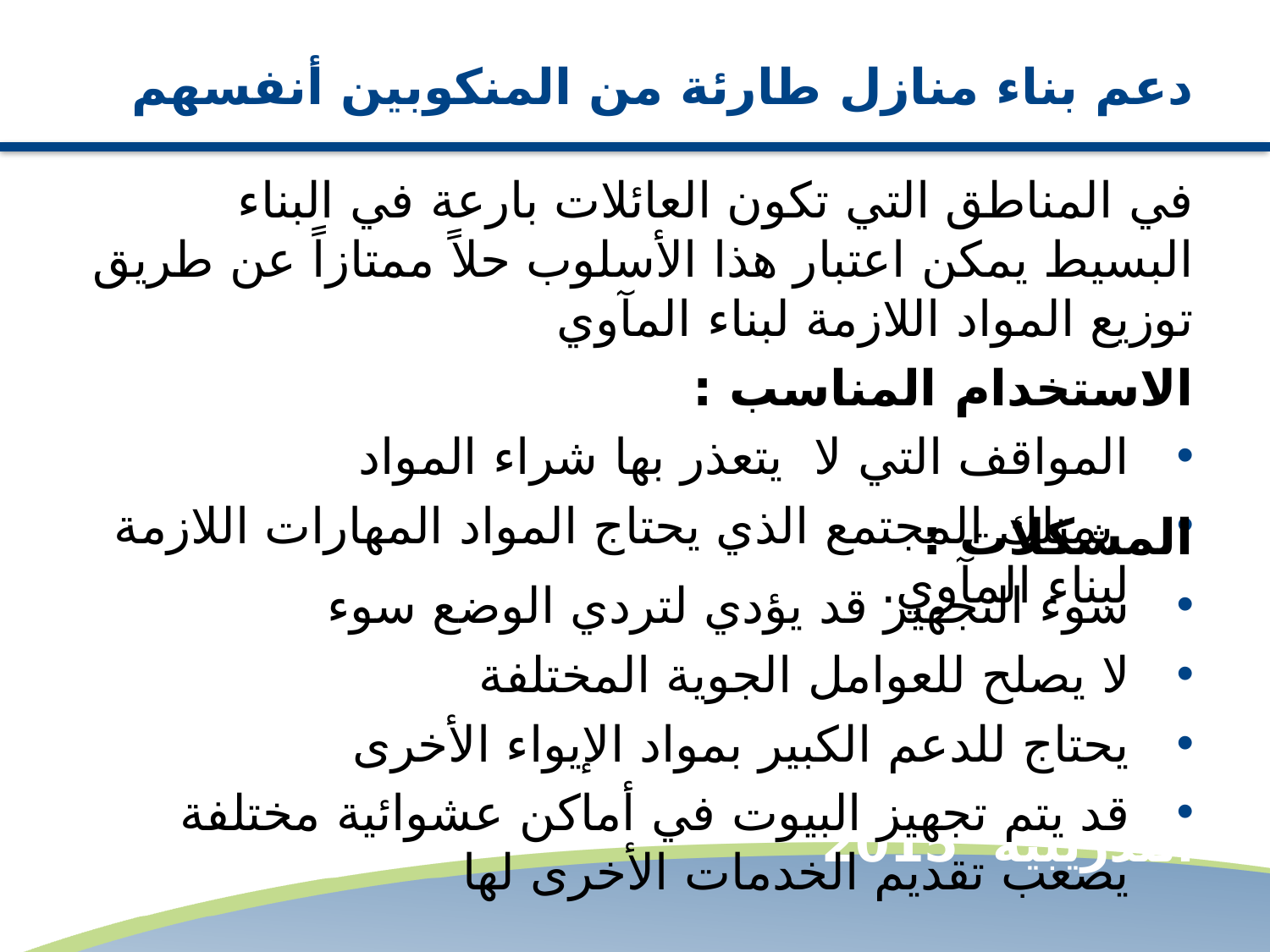

# دعم بناء منازل طارئة من المنكوبين أنفسهم
في المناطق التي تكون العائلات بارعة في البناء البسيط يمكن اعتبار هذا الأسلوب حلاً ممتازاً عن طريق توزيع المواد اللازمة لبناء المآوي
الاستخدام المناسب :
المواقف التي لا  يتعذر بها شراء المواد
 يمتلك المجتمع الذي يحتاج المواد المهارات اللازمة لبناء المآوي.

المشكلات :
سوء التجهيز قد يؤدي لتردي الوضع سوء
لا يصلح للعوامل الجوية المختلفة
يحتاج للدعم الكبير بمواد الإيواء الأخرى
قد يتم تجهيز البيوت في أماكن عشوائية مختلفة يصعب تقديم الخدمات الأخرى لها
الجزء"أ “16- مجموعة اسفير التدريبية  2015